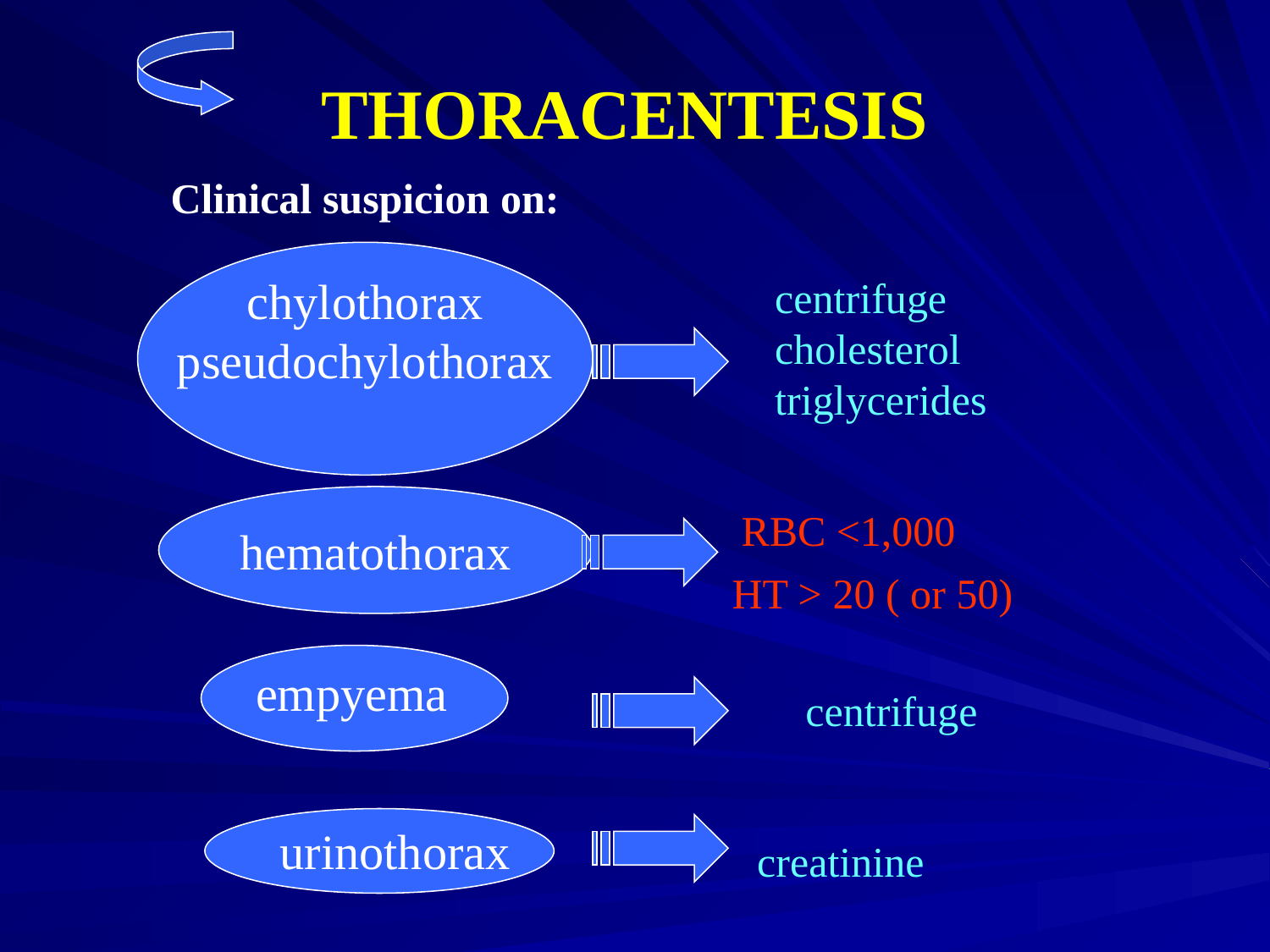

# THORACENTESIS

Clinical suspicion on:
chylothorax
pseudochylothorax

centrifuge
cholesterol
triglycerides

hematothorax
RBC <1,000

HT > 20 ( or 50)

empyema

centrifuge

urinothorax

 creatinine